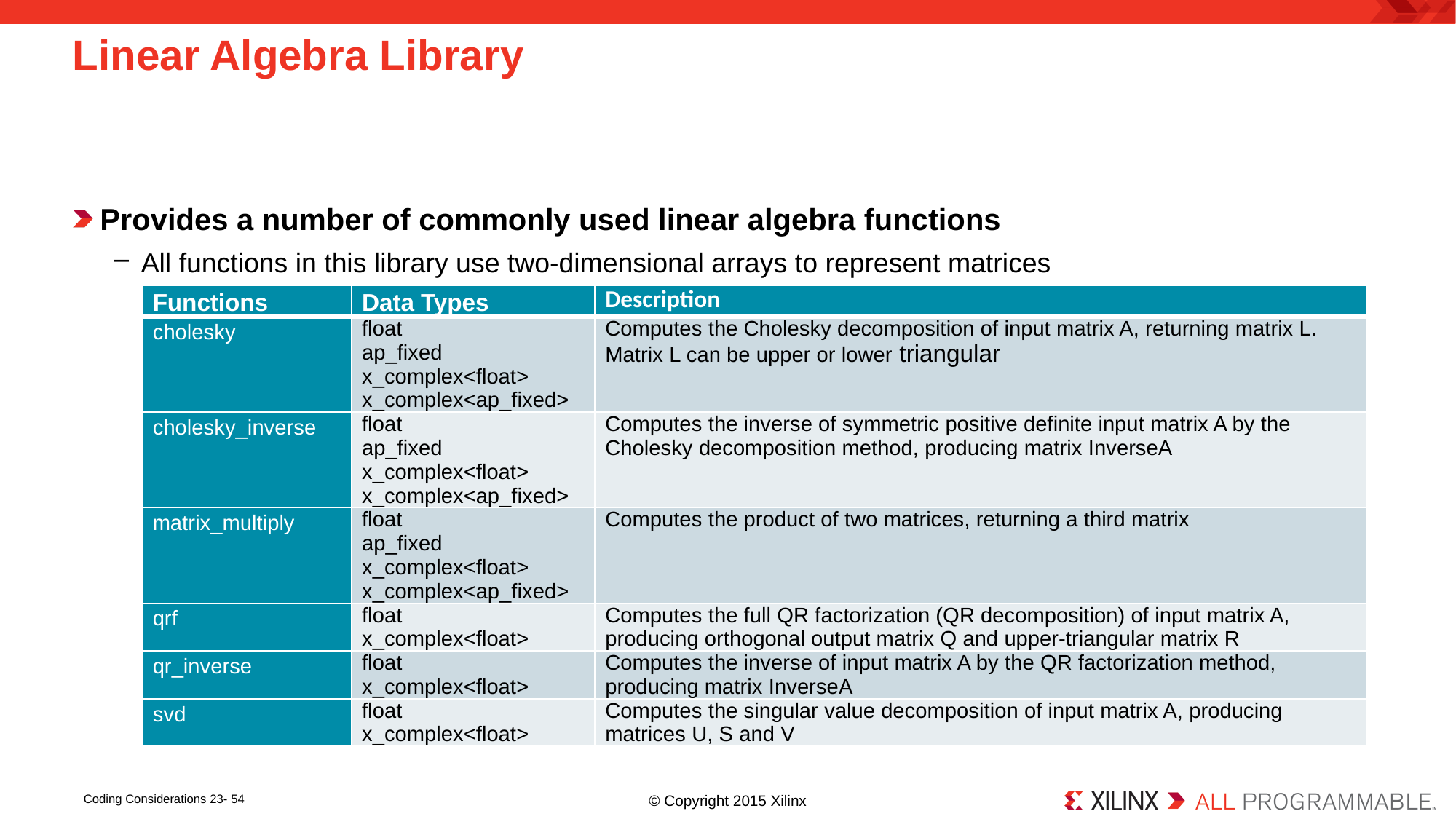

# Linear Algebra Library
Provides a number of commonly used linear algebra functions
All functions in this library use two-dimensional arrays to represent matrices

| Functions | Data Types | Description |
| --- | --- | --- |
| cholesky | float ap\_fixed x\_complex<float> x\_complex<ap\_fixed> | Computes the Cholesky decomposition of input matrix A, returning matrix L. Matrix L can be upper or lower triangular |
| cholesky\_inverse | float ap\_fixed x\_complex<float> x\_complex<ap\_fixed> | Computes the inverse of symmetric positive definite input matrix A by the Cholesky decomposition method, producing matrix InverseA |
| matrix\_multiply | float ap\_fixed x\_complex<float> x\_complex<ap\_fixed> | Computes the product of two matrices, returning a third matrix |
| qrf | float x\_complex<float> | Computes the full QR factorization (QR decomposition) of input matrix A, producing orthogonal output matrix Q and upper-triangular matrix R |
| qr\_inverse | float x\_complex<float> | Computes the inverse of input matrix A by the QR factorization method, producing matrix InverseA |
| svd | float x\_complex<float> | Computes the singular value decomposition of input matrix A, producing matrices U, S and V |
Coding Considerations 23- 54
© Copyright 2015 Xilinx